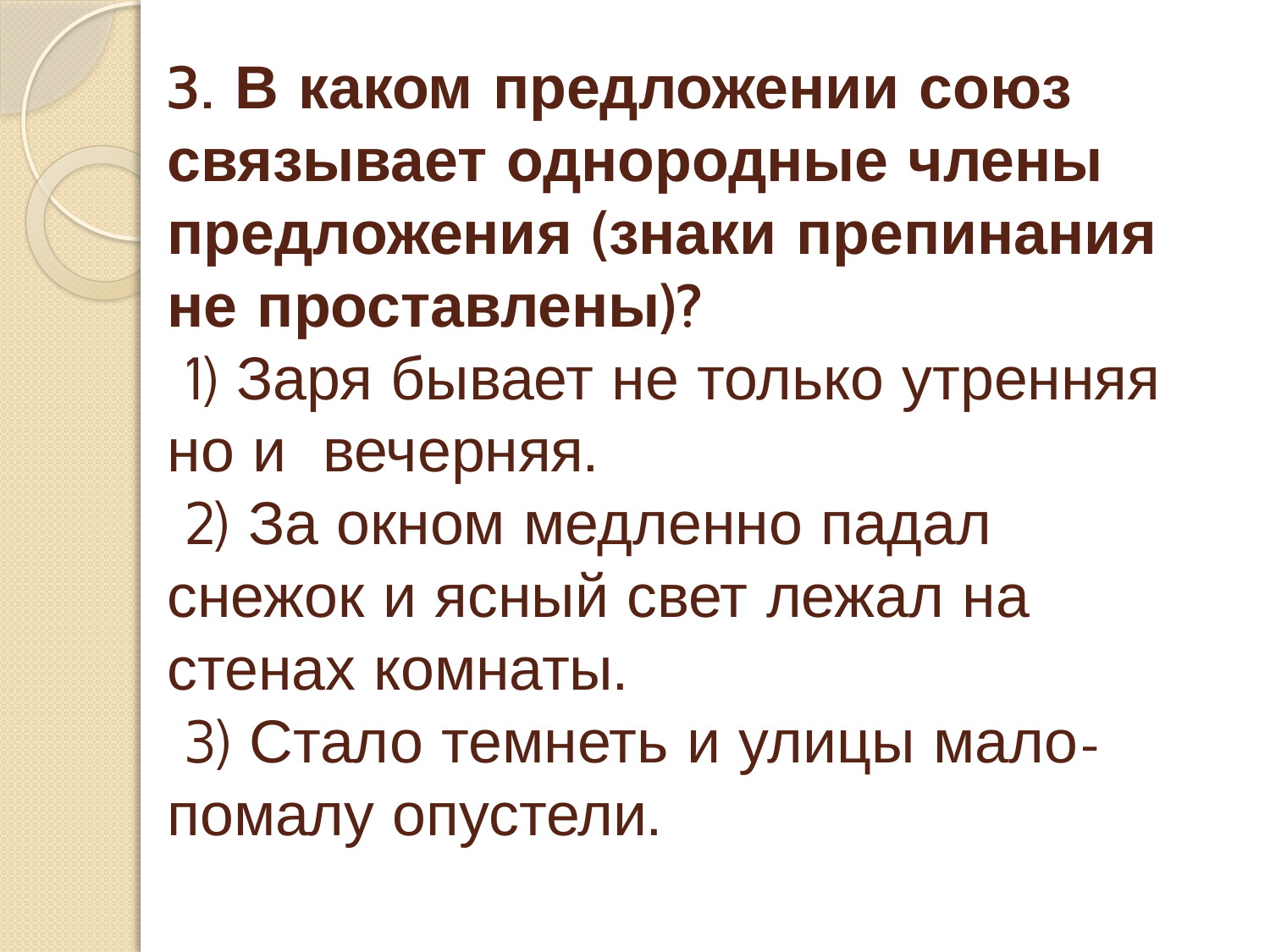

# 3. В каком предложении союз связывает однородные члены предложения (знаки препинания не проставлены)? ⁮ 1) Заря бывает не только утренняя но и  вечерняя. ⁮ 2) За окном медленно падал снежок и ясный свет лежал на стенах комнаты. ⁮ 3) Стало темнеть и улицы мало-помалу опустели.